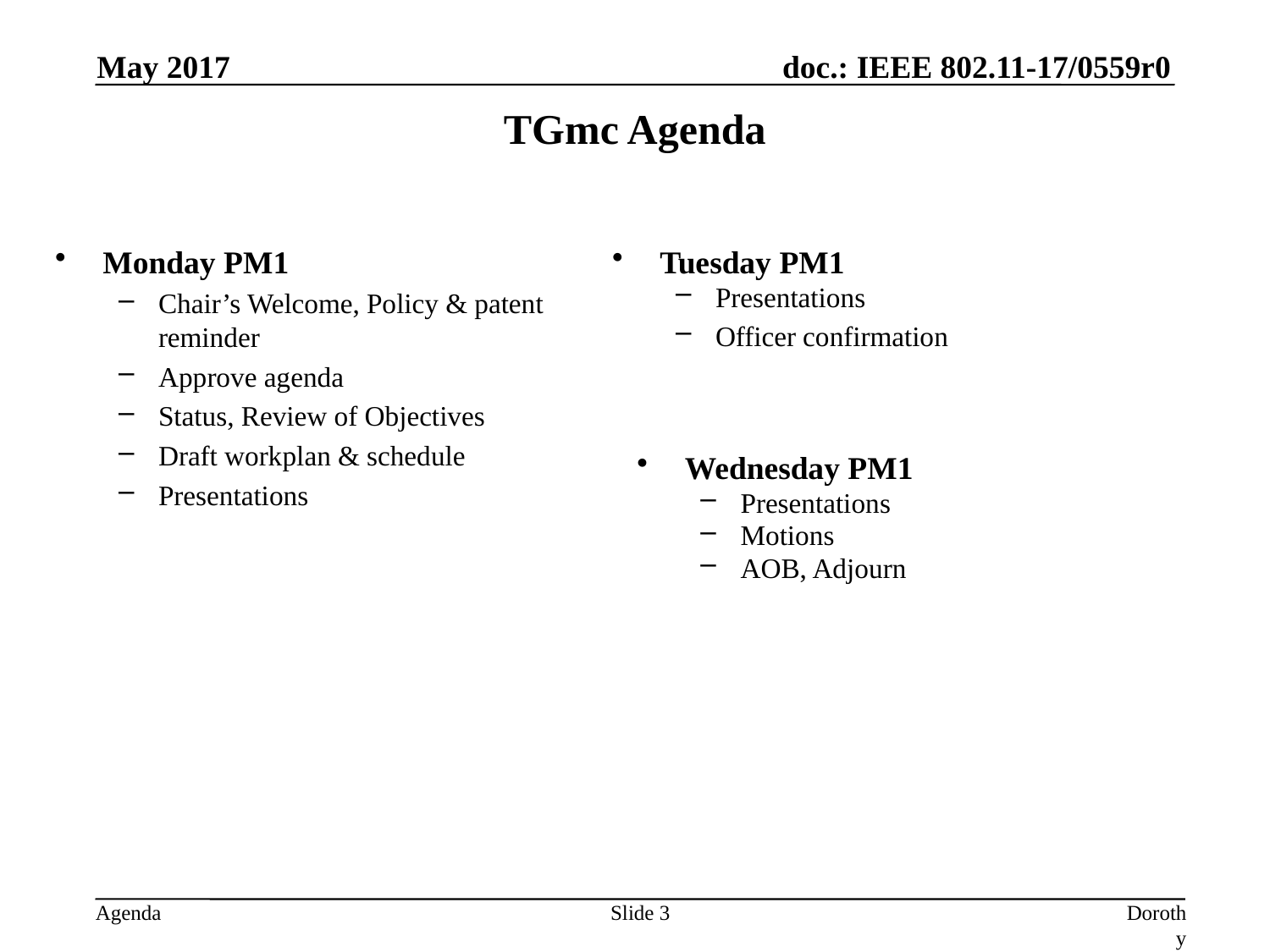

May 2017
# TGmc Agenda
Monday PM1
Chair’s Welcome, Policy & patent reminder
Approve agenda
Status, Review of Objectives
Draft workplan & schedule
Presentations
Tuesday PM1
Presentations
Officer confirmation

Wednesday PM1
Presentations
Motions
AOB, Adjourn

Slide 3
Dorothy Stanley, HP Enterprise